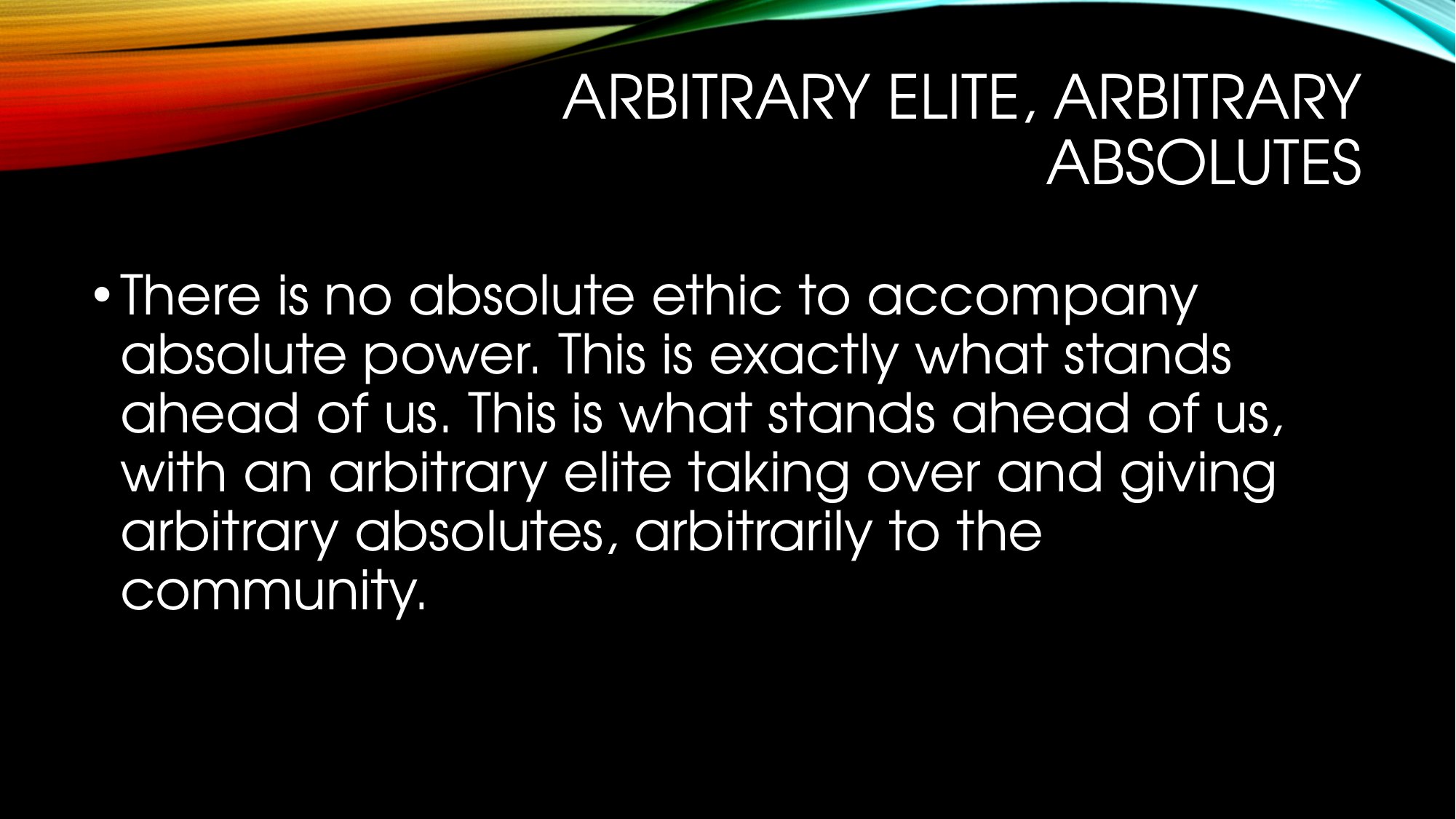

# ARBITRARY ELITE, ARBITRARY ABSOLUTES
There is no absolute ethic to accompany absolute power. This is exactly what stands ahead of us. This is what stands ahead of us, with an arbitrary elite taking over and giving arbitrary absolutes, arbitrarily to the community.